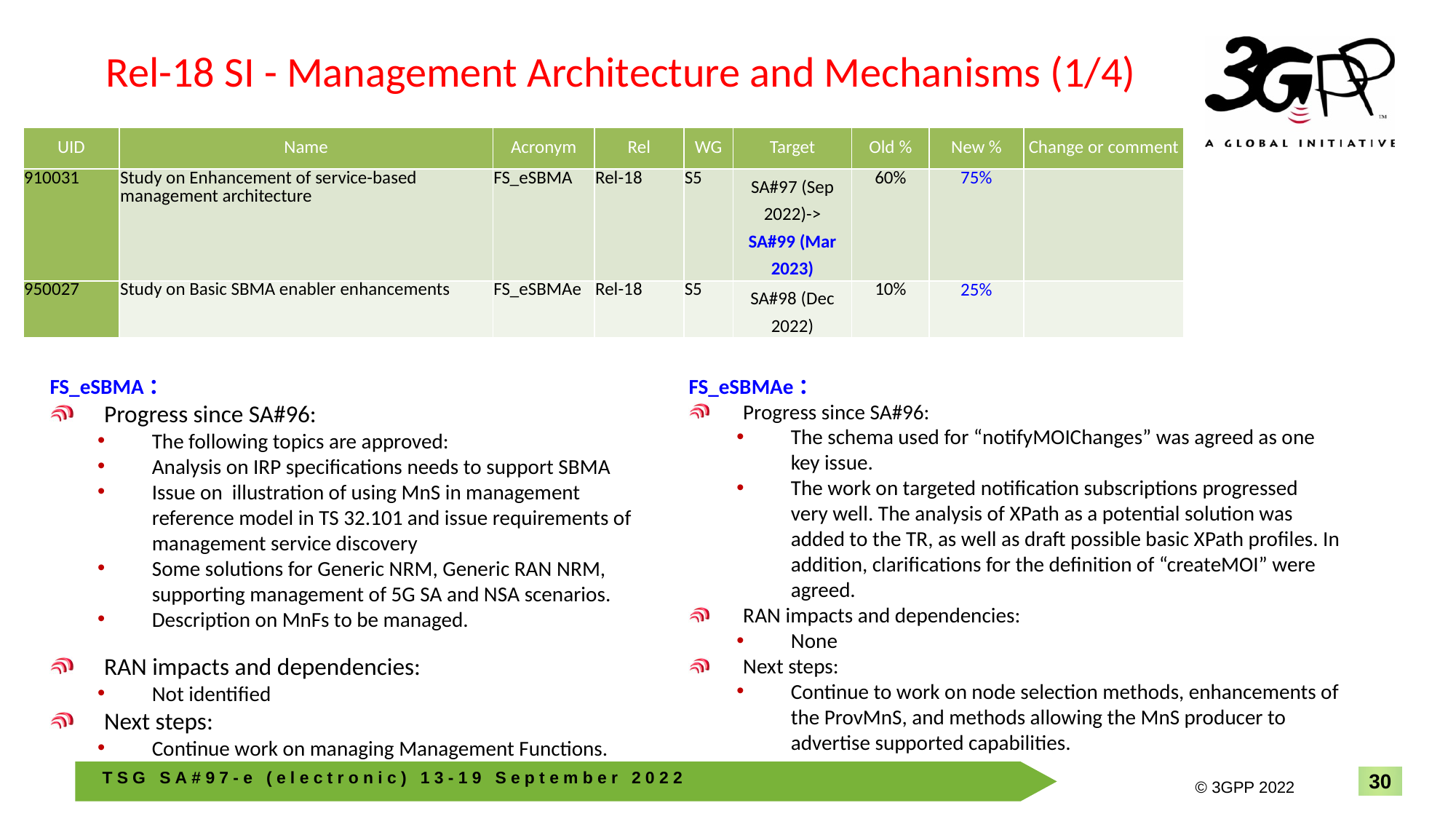

# Rel-18 SI - Management Architecture and Mechanisms (1/4)
| UID | Name | Acronym | Rel | WG | Target | Old % | New % | Change or comment |
| --- | --- | --- | --- | --- | --- | --- | --- | --- |
| 910031 | Study on Enhancement of service-based management architecture | FS\_eSBMA | Rel-18 | S5 | SA#97 (Sep 2022)-> SA#99 (Mar 2023) | 60% | 75% |  |
| 950027 | Study on Basic SBMA enabler enhancements | FS\_eSBMAe | Rel-18 | S5 | SA#98 (Dec 2022) | 10% | 25% |  |
FS_eSBMAe：
Progress since SA#96:
The schema used for “notifyMOIChanges” was agreed as one key issue.
The work on targeted notification subscriptions progressed very well. The analysis of XPath as a potential solution was added to the TR, as well as draft possible basic XPath profiles. In addition, clarifications for the definition of “createMOI” were agreed.
RAN impacts and dependencies:
None
Next steps:
Continue to work on node selection methods, enhancements of the ProvMnS, and methods allowing the MnS producer to advertise supported capabilities.
FS_eSBMA：
Progress since SA#96:
The following topics are approved:
Analysis on IRP specifications needs to support SBMA
Issue on  illustration of using MnS in management reference model in TS 32.101 and issue requirements of management service discovery
Some solutions for Generic NRM, Generic RAN NRM, supporting management of 5G SA and NSA scenarios.
Description on MnFs to be managed.

RAN impacts and dependencies:
Not identified
Next steps:
Continue work on managing Management Functions.